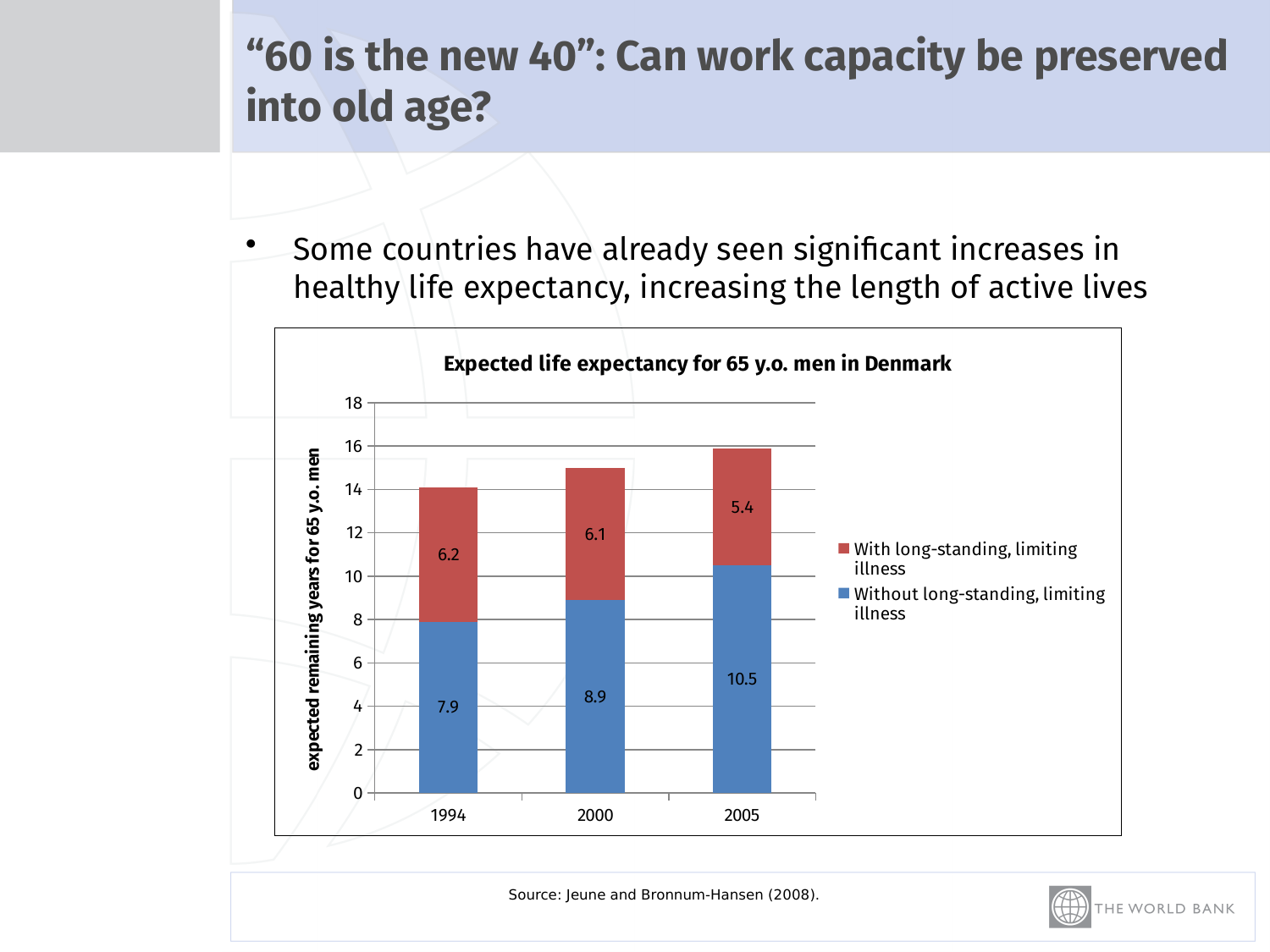

# “60 is the new 40”: Can work capacity be preserved into old age?
Some countries have already seen significant increases in healthy life expectancy, increasing the length of active lives

### Chart: Expected life expectancy for 65 y.o. men in Denmark

| Category | Without long-standing, limiting illness | With long-standing, limiting illness |
|---|---|---|
| 1994 | 7.9 | 6.2 |
| 2000 | 8.9 | 6.1 |
| 2005 | 10.5 | 5.4 |
Source: Jeune and Bronnum-Hansen (2008).